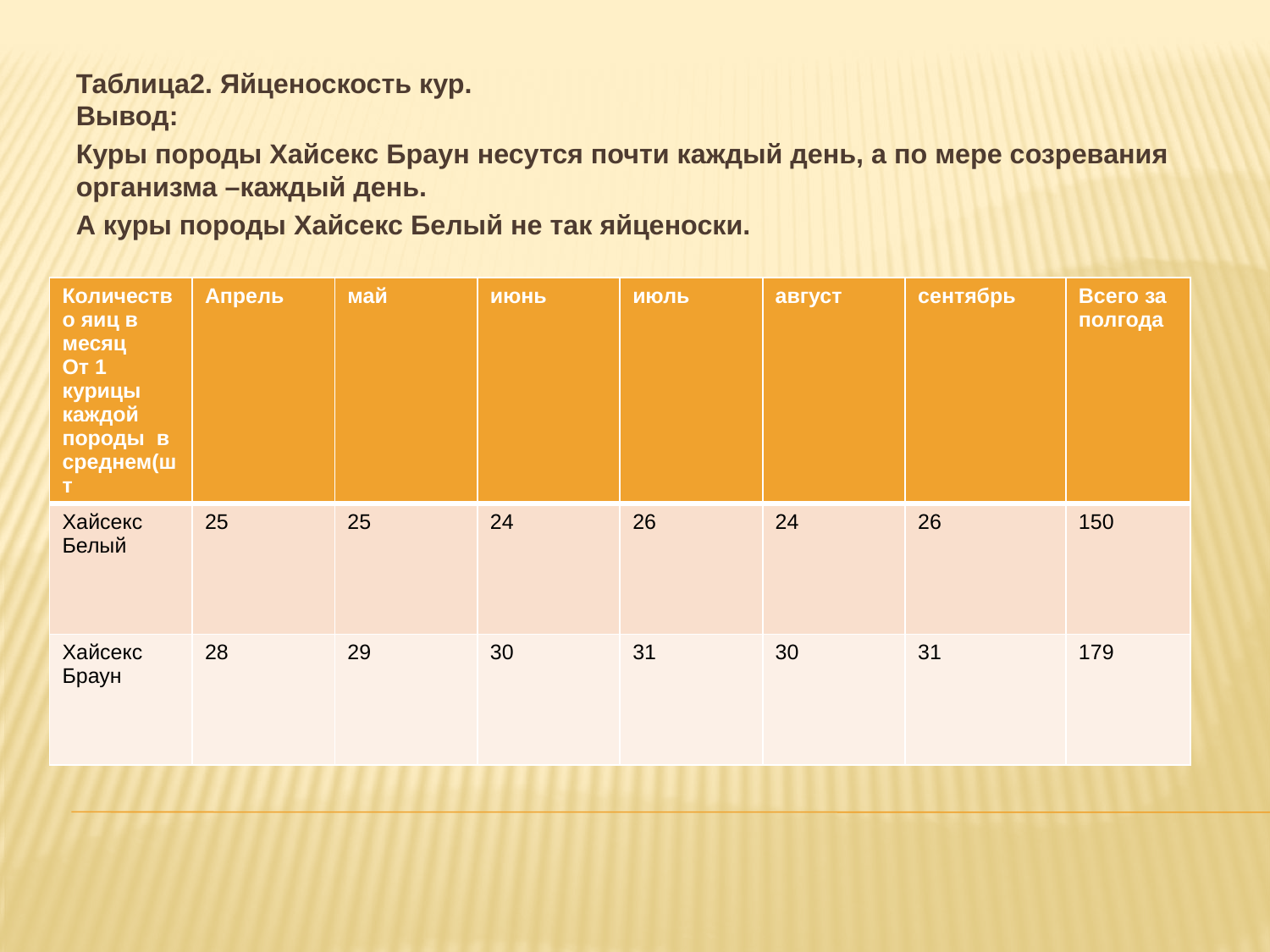

Таблица2. Яйценоскость кур.
Вывод:
Куры породы Хайсекс Браун несутся почти каждый день, а по мере созревания организма –каждый день.
А куры породы Хайсекс Белый не так яйценоски.
| Количество яиц в месяц От 1 курицы каждой породы в среднем(шт | Апрель | май | июнь | июль | август | сентябрь | Всего за полгода |
| --- | --- | --- | --- | --- | --- | --- | --- |
| Хайсекс Белый | 25 | 25 | 24 | 26 | 24 | 26 | 150 |
| Хайсекс Браун | 28 | 29 | 30 | 31 | 30 | 31 | 179 |
#